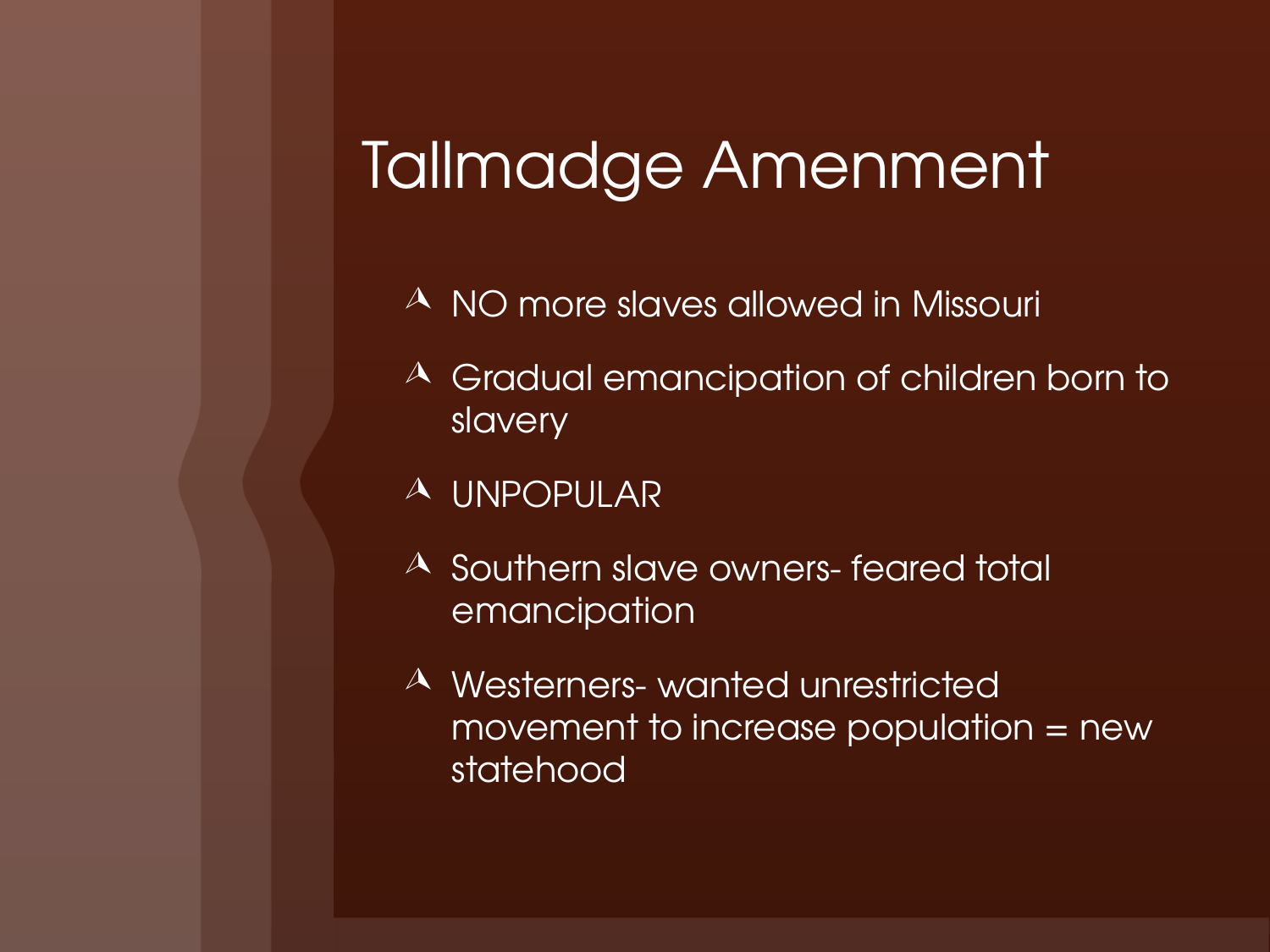

# Tallmadge Amenment
NO more slaves allowed in Missouri
Gradual emancipation of children born to slavery
UNPOPULAR
Southern slave owners- feared total emancipation
Westerners- wanted unrestricted movement to increase population = new statehood